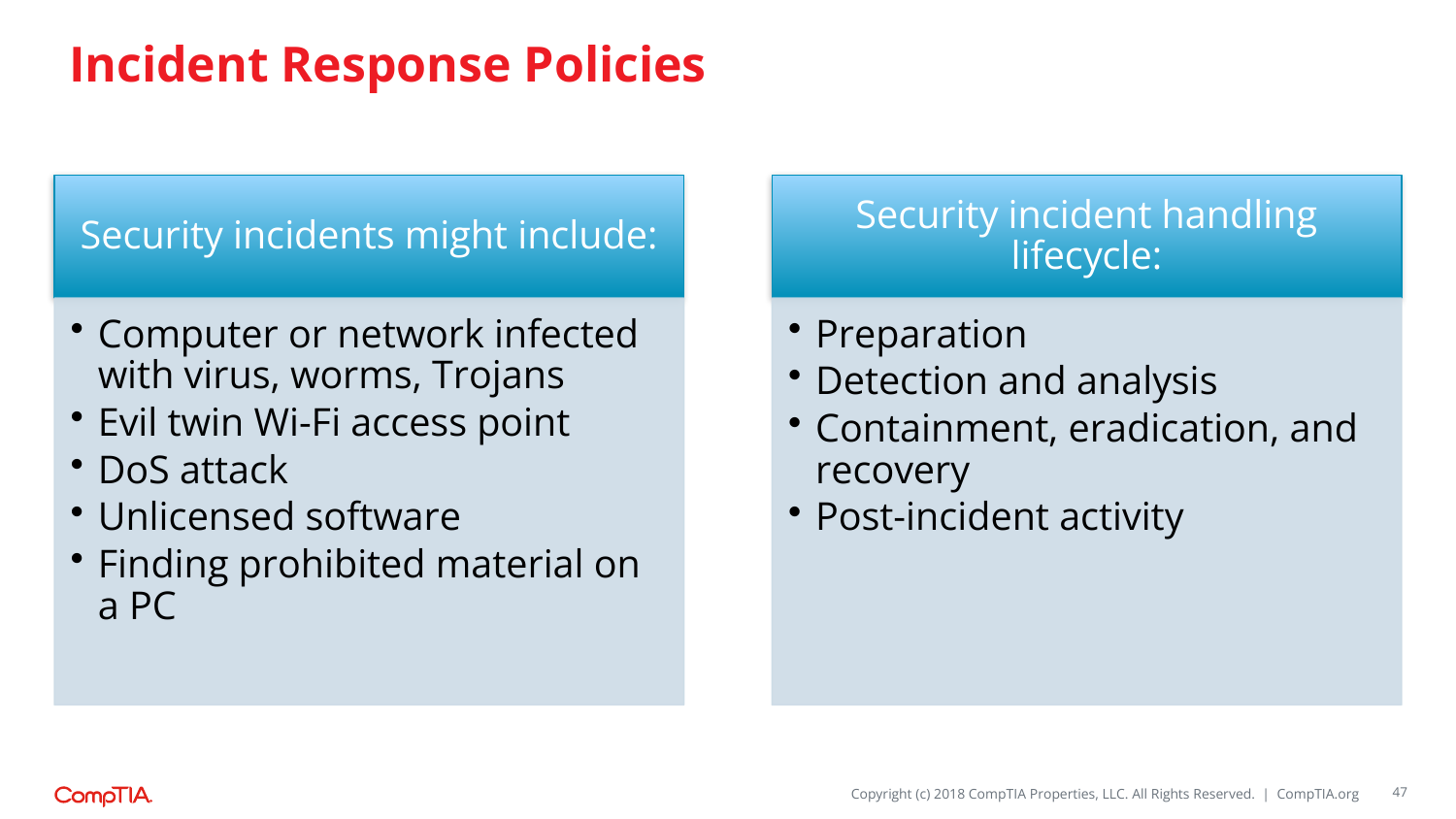

# Incident Response Policies
Security incidents might include:
Computer or network infected with virus, worms, Trojans
Evil twin Wi-Fi access point
DoS attack
Unlicensed software
Finding prohibited material on a PC
Security incident handling lifecycle:
Preparation
Detection and analysis
Containment, eradication, and recovery
Post-incident activity
47